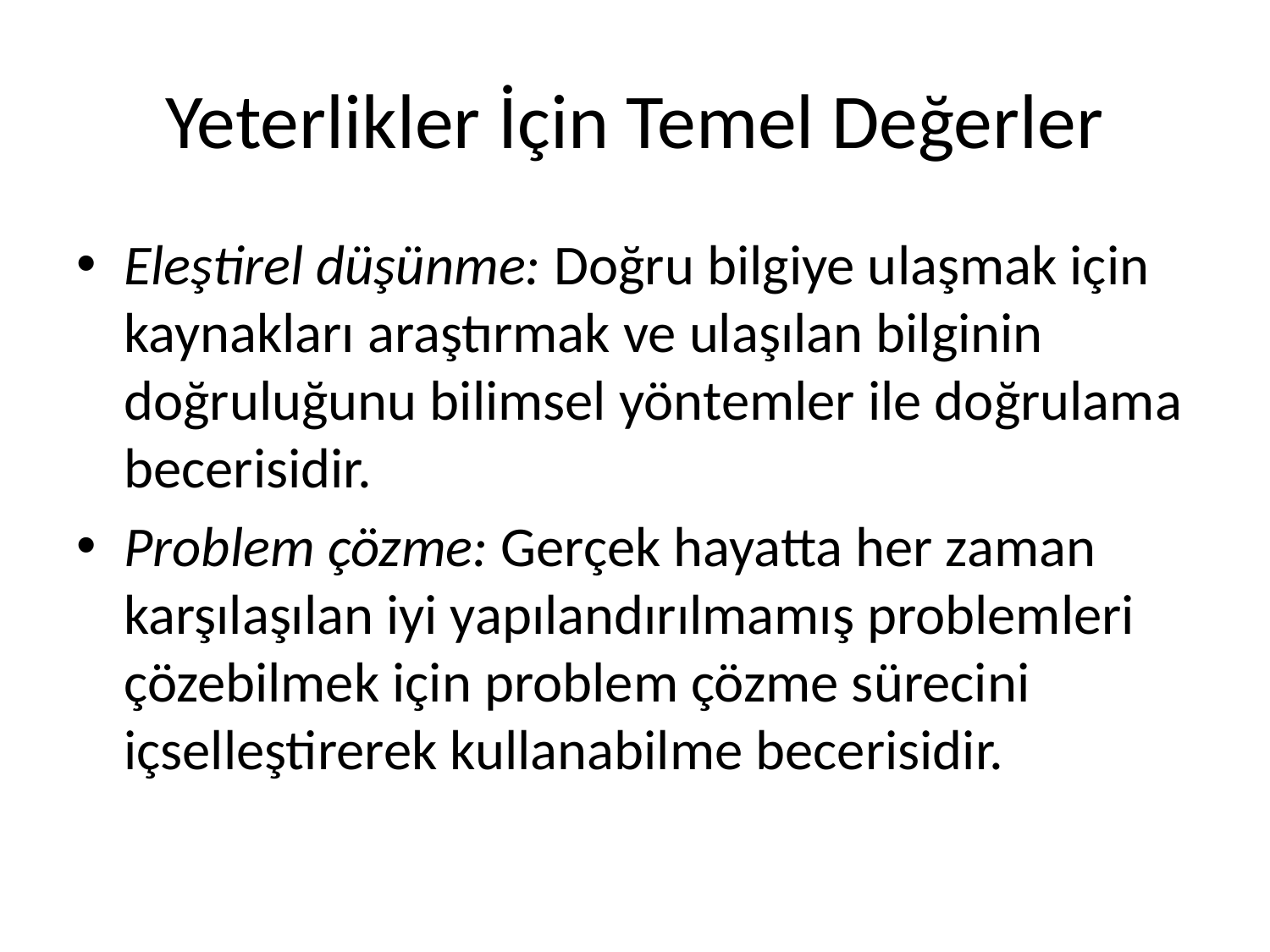

# Yeterlikler İçin Temel Değerler
Eleştirel düşünme: Doğru bilgiye ulaşmak için kaynakları araştırmak ve ulaşılan bilginin doğruluğunu bilimsel yöntemler ile doğrulama becerisidir.
Problem çözme: Gerçek hayatta her zaman karşılaşılan iyi yapılandırılmamış problemleri çözebilmek için problem çözme sürecini içselleştirerek kullanabilme becerisidir.